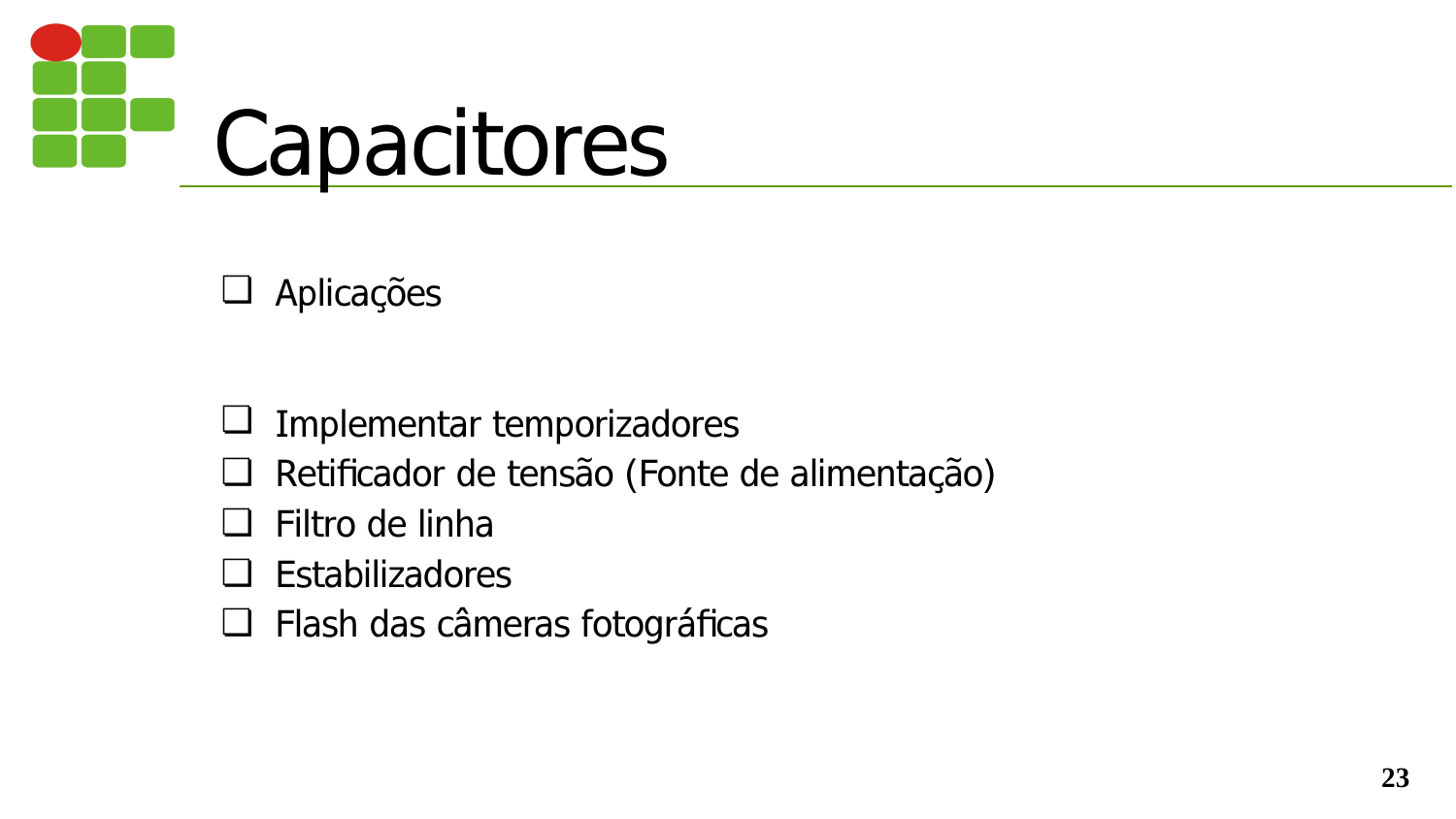

# Capacitores
Aplicações
Implementar temporizadores
Retificador de tensão (Fonte de alimentação)
Filtro de linha
Estabilizadores
Flash das câmeras fotográficas

23